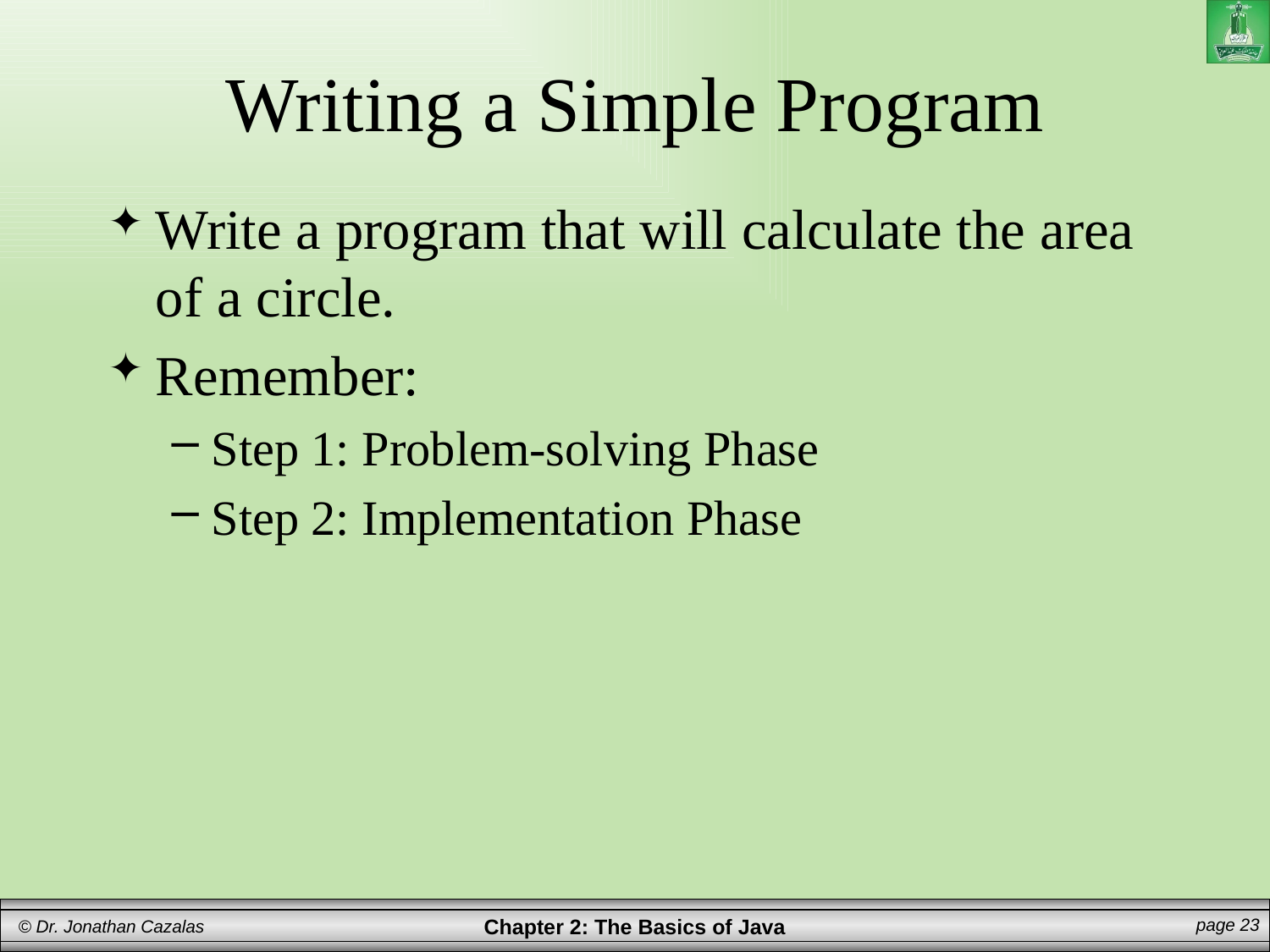

# Writing a Simple Program
Write a program that will calculate the area of a circle.
Remember:
Step 1: Problem-solving Phase
Step 2: Implementation Phase